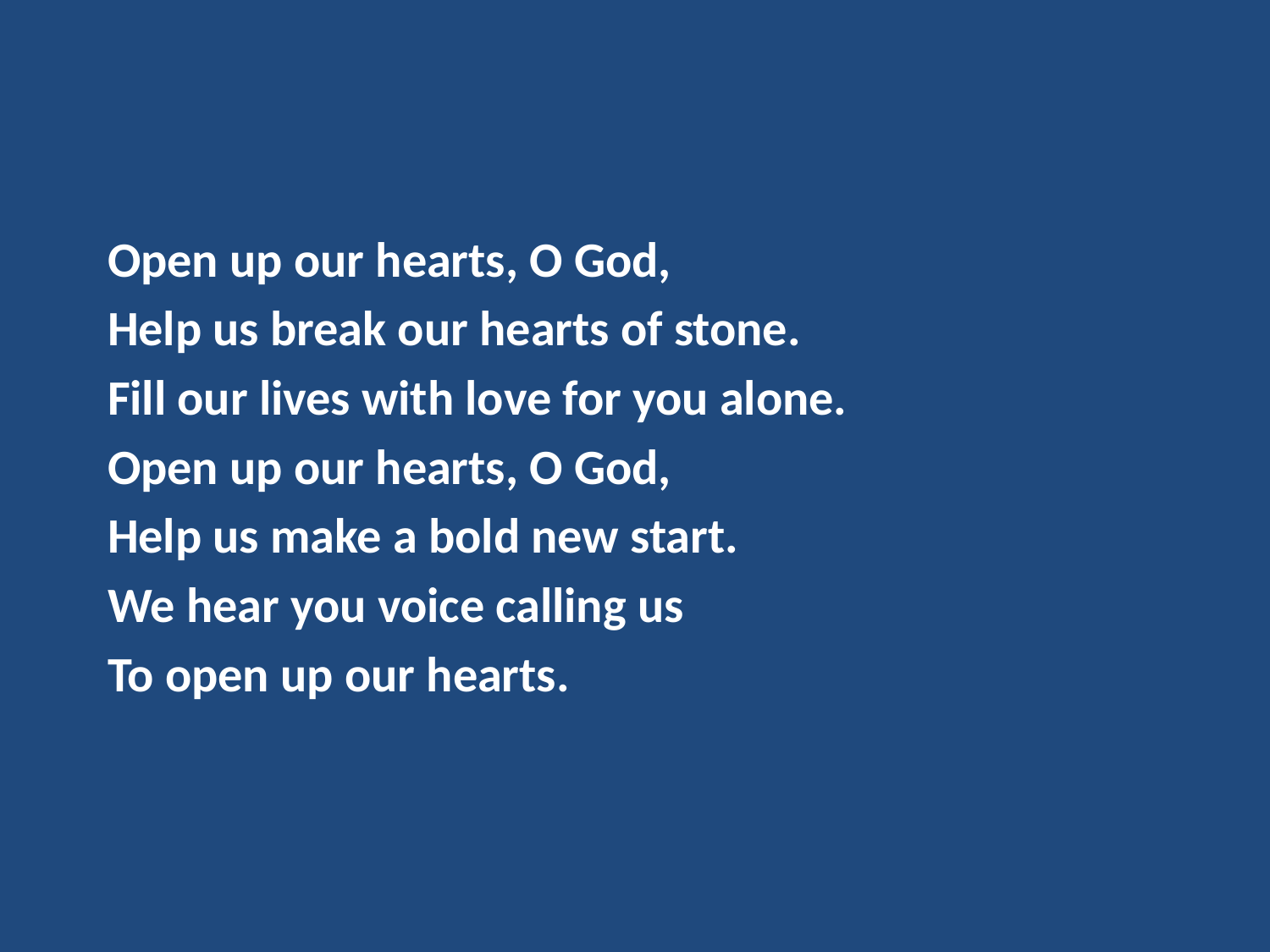

Open up our hearts, O God,
Help us break our hearts of stone.
Fill our lives with love for you alone.
Open up our hearts, O God,
Help us make a bold new start.
We hear you voice calling us
To open up our hearts.